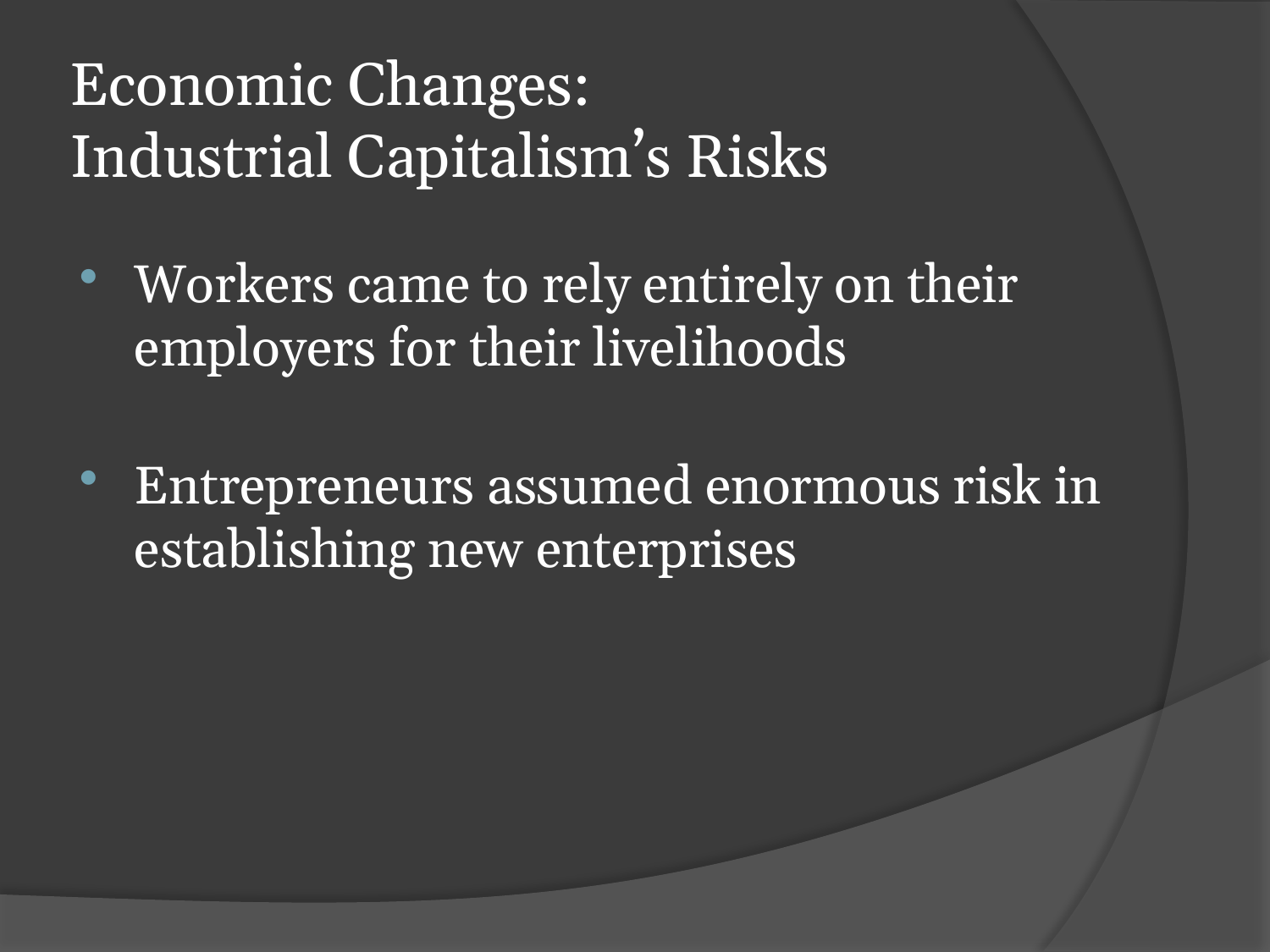

# Economic Changes: Industrial Capitalism’s Risks
Workers came to rely entirely on their employers for their livelihoods

Entrepreneurs assumed enormous risk in establishing new enterprises